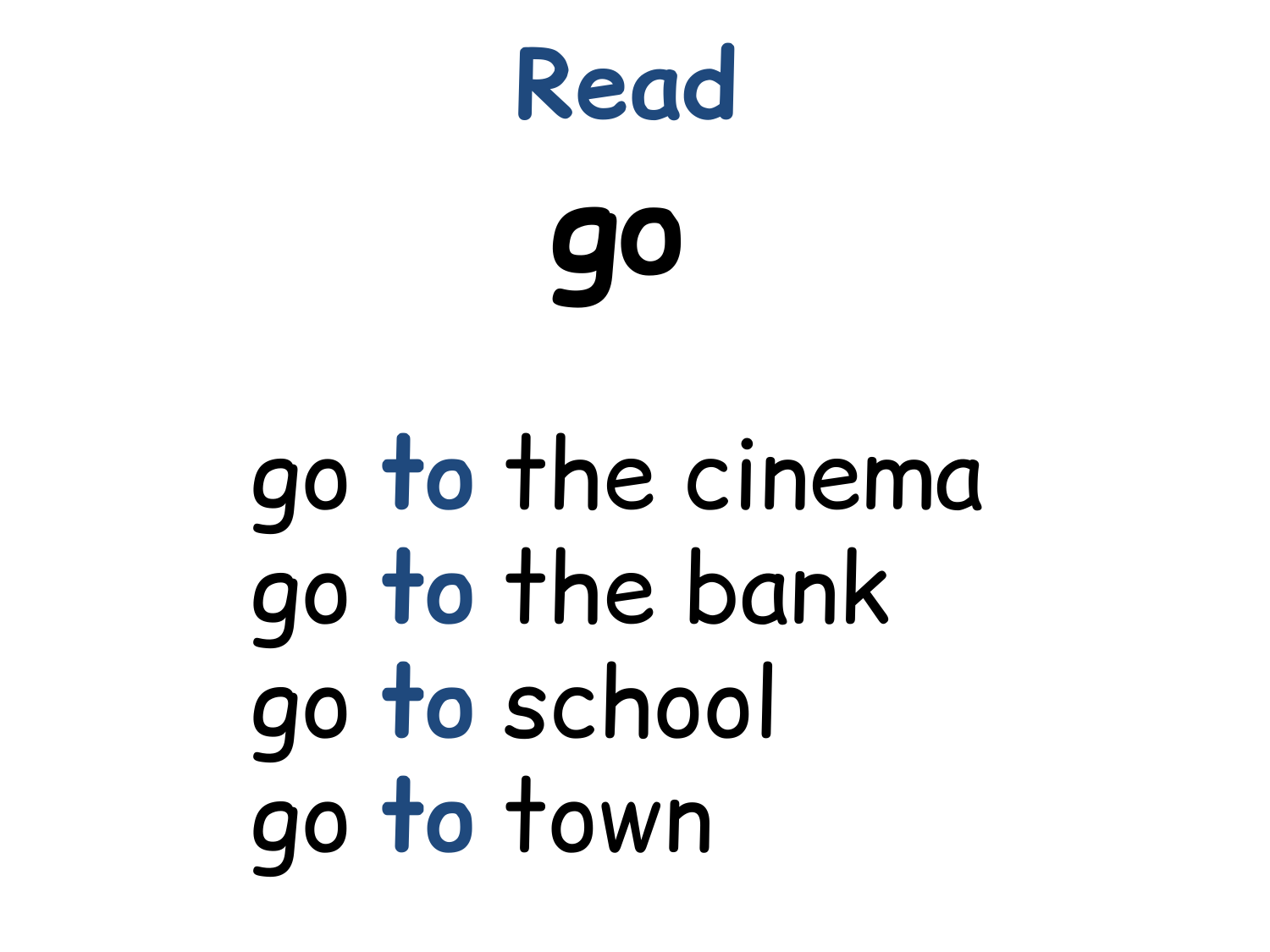

# Read
go

go to the cinema
go to the bank
go to school
go to town